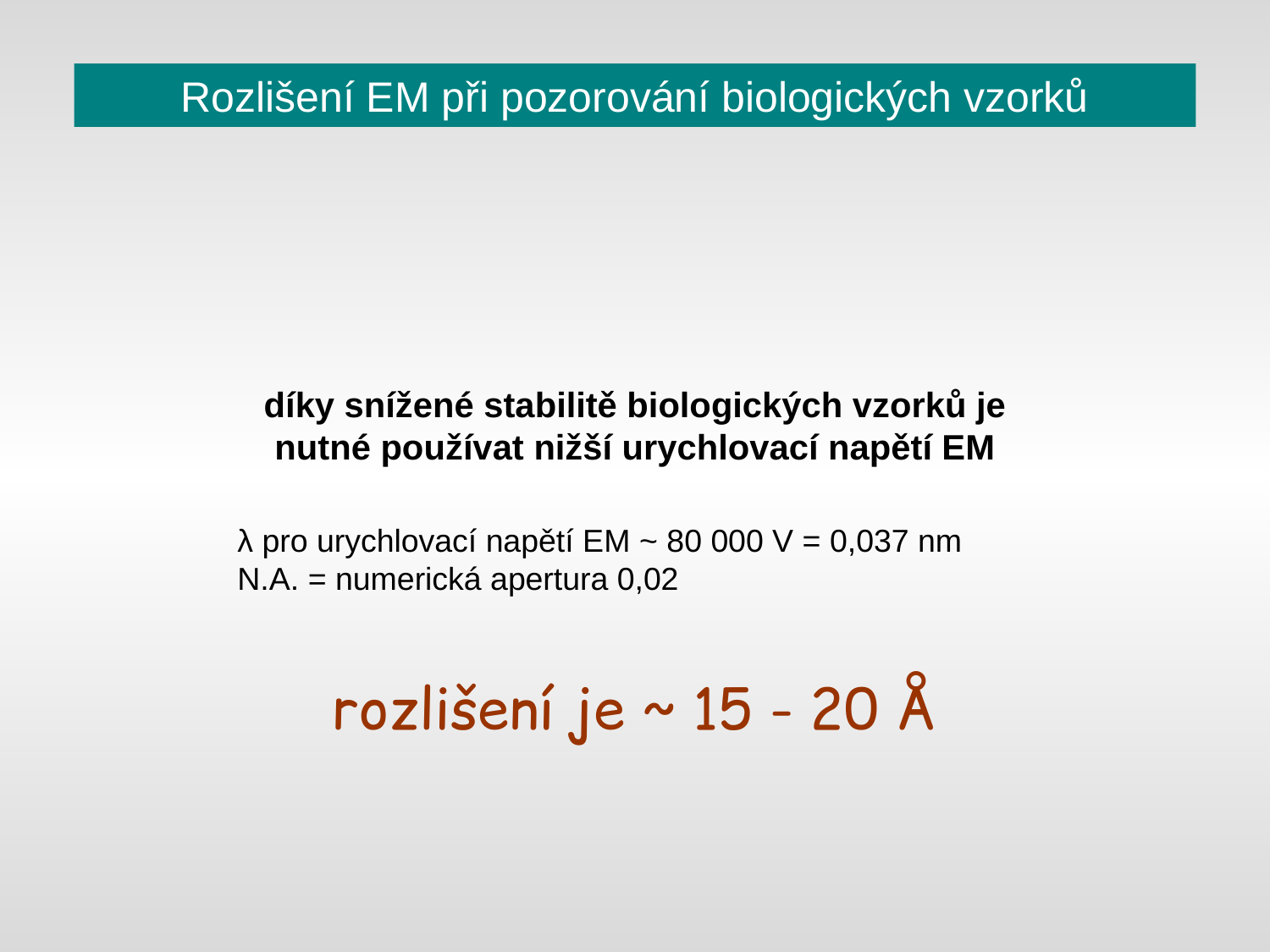

# Rozlišení EM při pozorování biologických vzorků
díky snížené stabilitě biologických vzorků je nutné používat nižší urychlovací napětí EM

λ pro urychlovací napětí EM ~ 80 000 V = 0,037 nm
N.A. = numerická apertura 0,02

rozlišení je ~ 15 - 20 Å